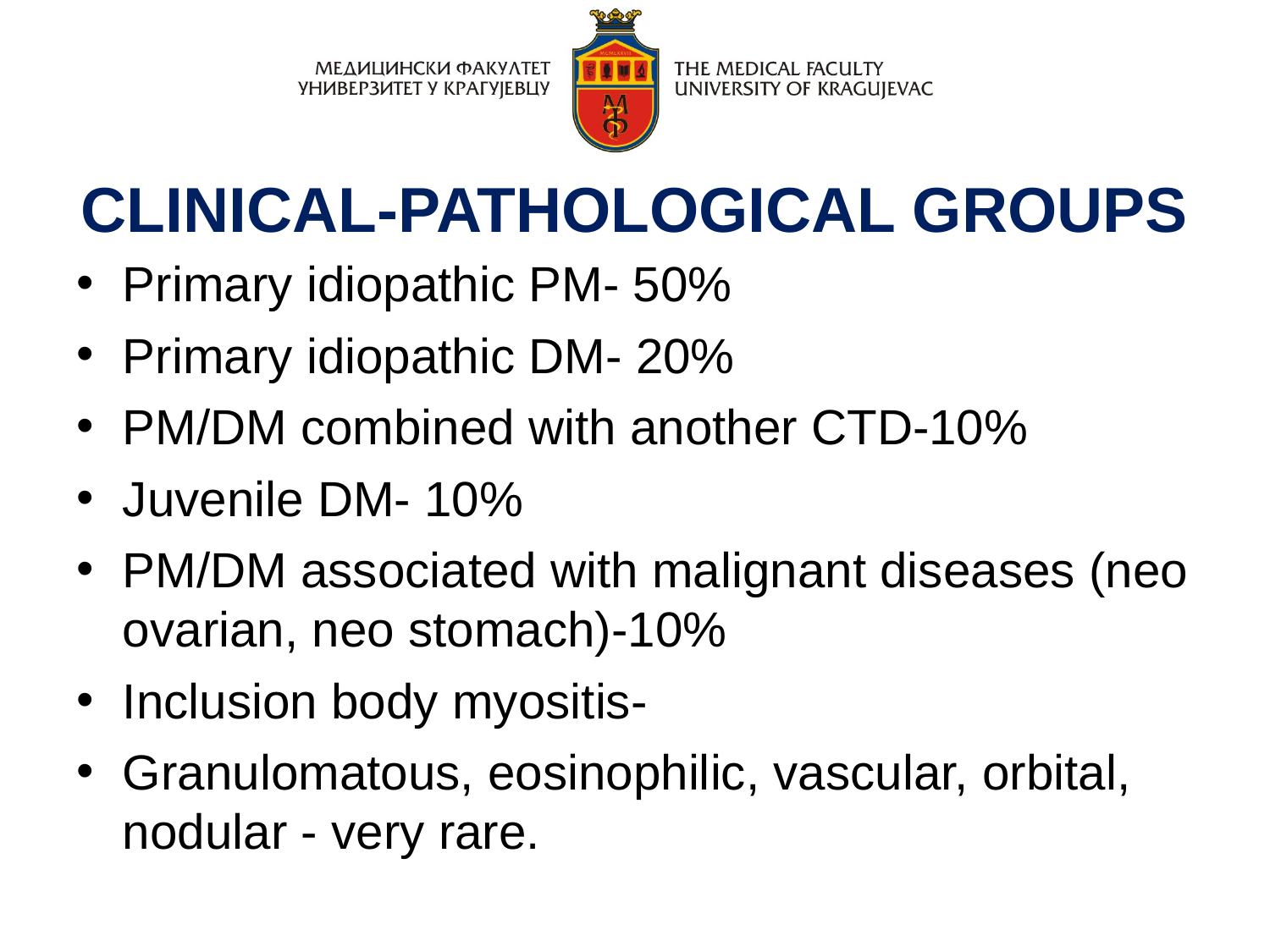

CLINICAL-PATHOLOGICAL GROUPS
Primary idiopathic PM- 50%
Primary idiopathic DM- 20%
PM/DM combined with another CTD-10%
Juvenile DM- 10%
PM/DM associated with malignant diseases (neo ovarian, neo stomach)-10%
Inclusion body myositis-
Granulomatous, eosinophilic, vascular, orbital, nodular - very rare.